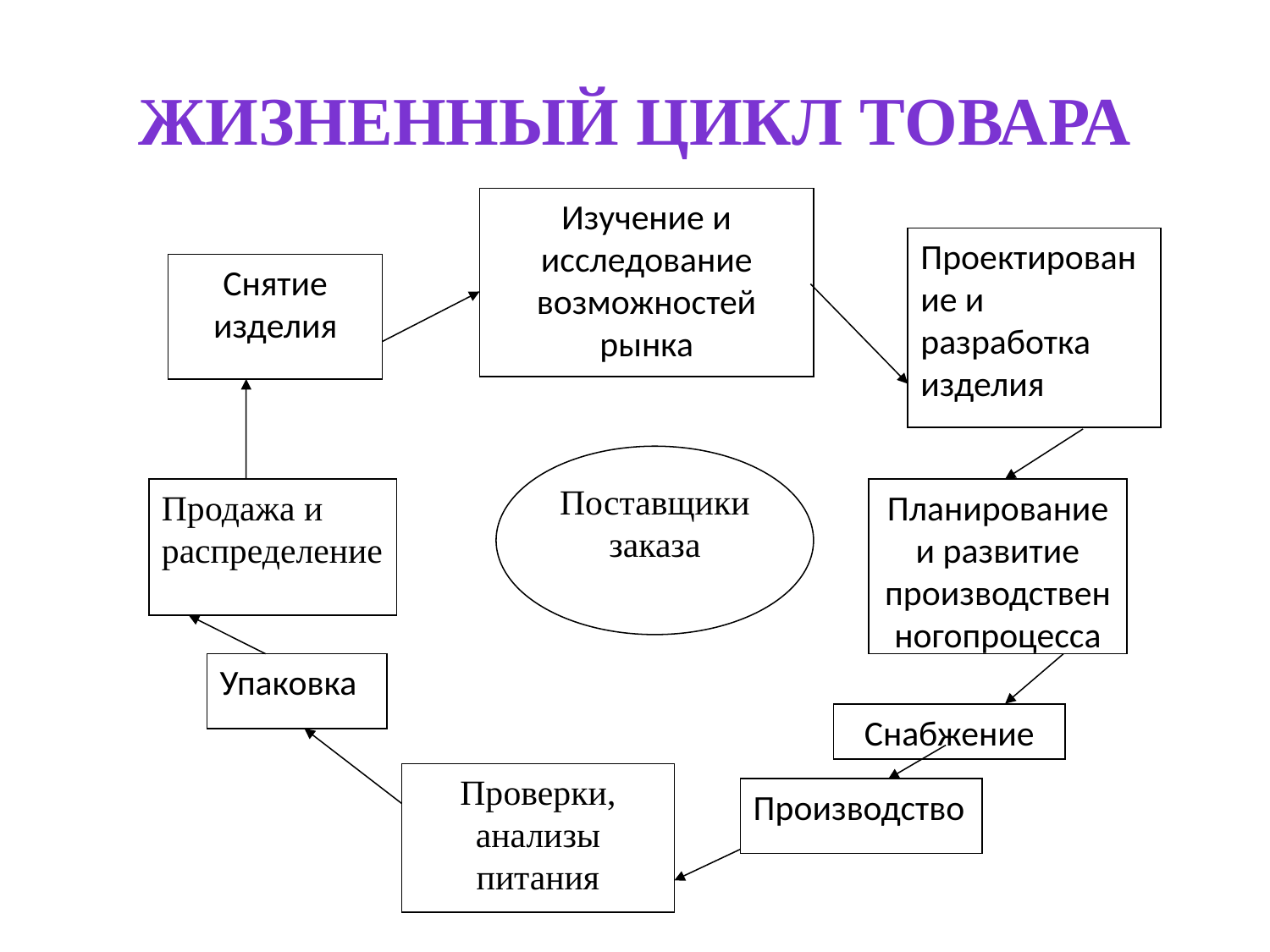

# Жизненный цикл товара
Изучение и исследование возможностей рынка
Проектирование и разработка изделия
Снятие изделия

Поставщики заказа
Продажа и распределение
Планирование и развитие производственногопроцесса

Упаковка

Снабжение

Проверки, анализы питания
Производство